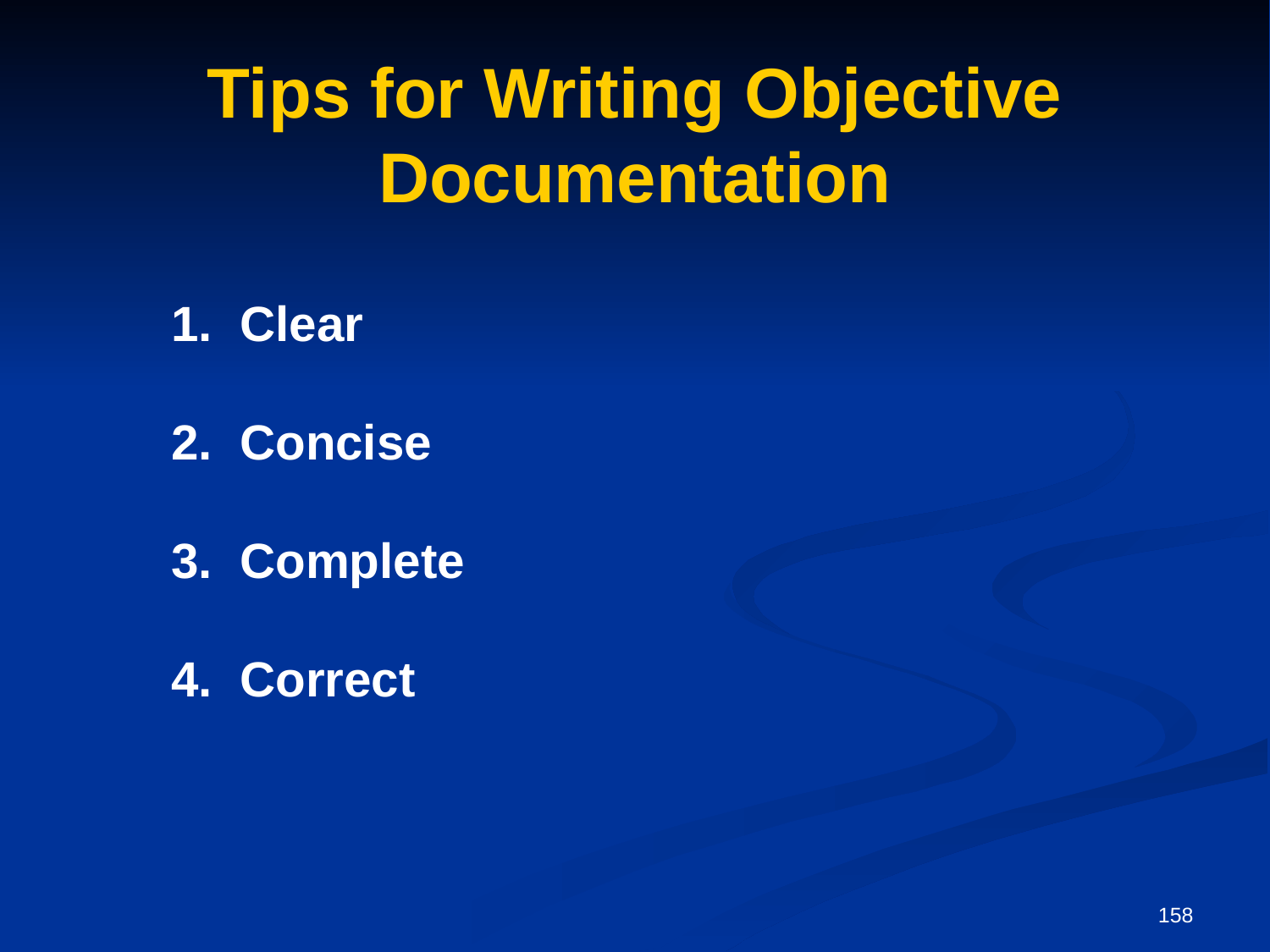

# Tips for Writing Objective Documentation
	1.  Clear

	2.  Concise

	3.  Complete

	4.  Correct
158